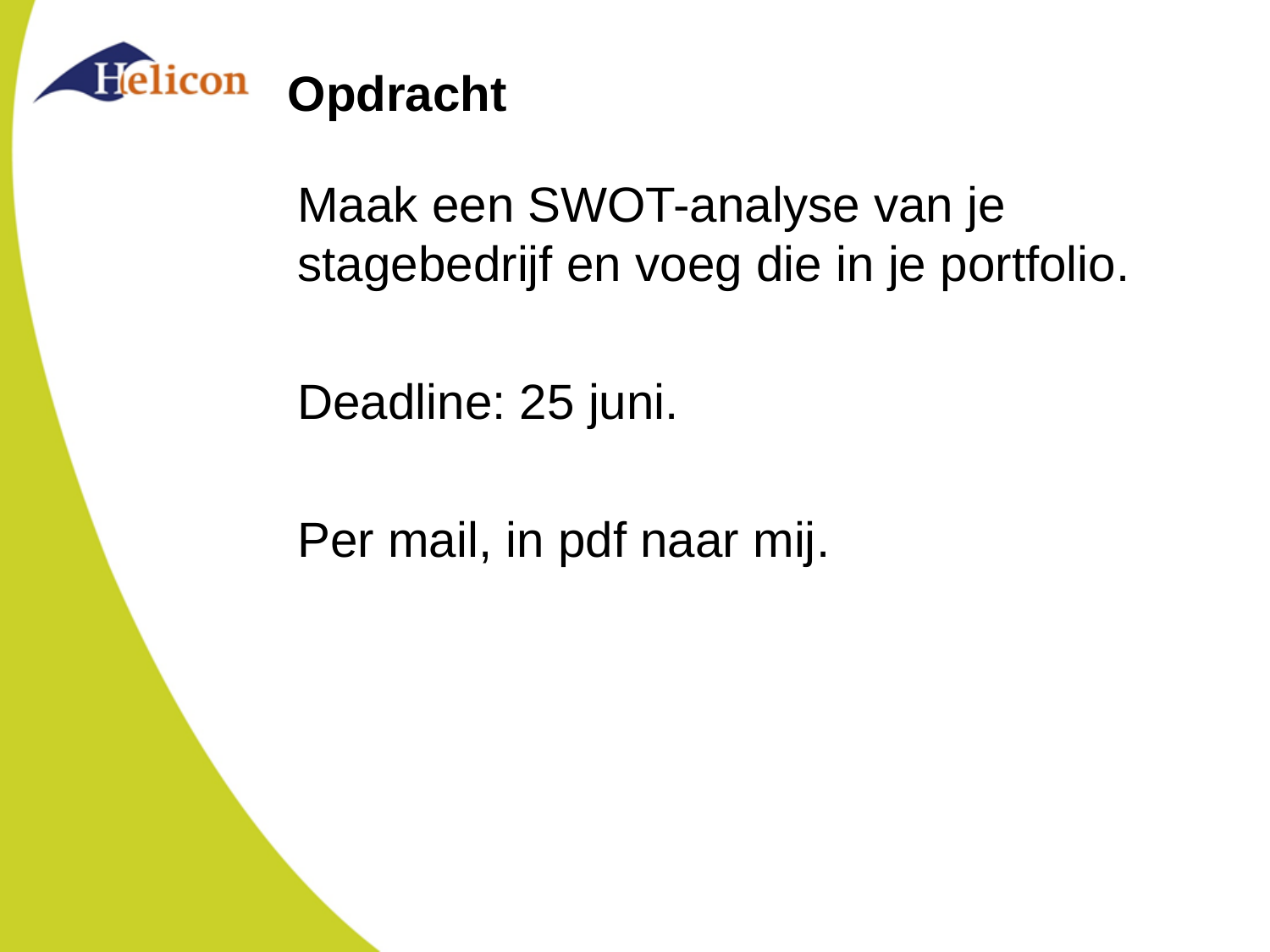

# Opdracht
Maak een SWOT-analyse van je stagebedrijf en voeg die in je portfolio.

Deadline: 25 juni.

Per mail, in pdf naar mij.